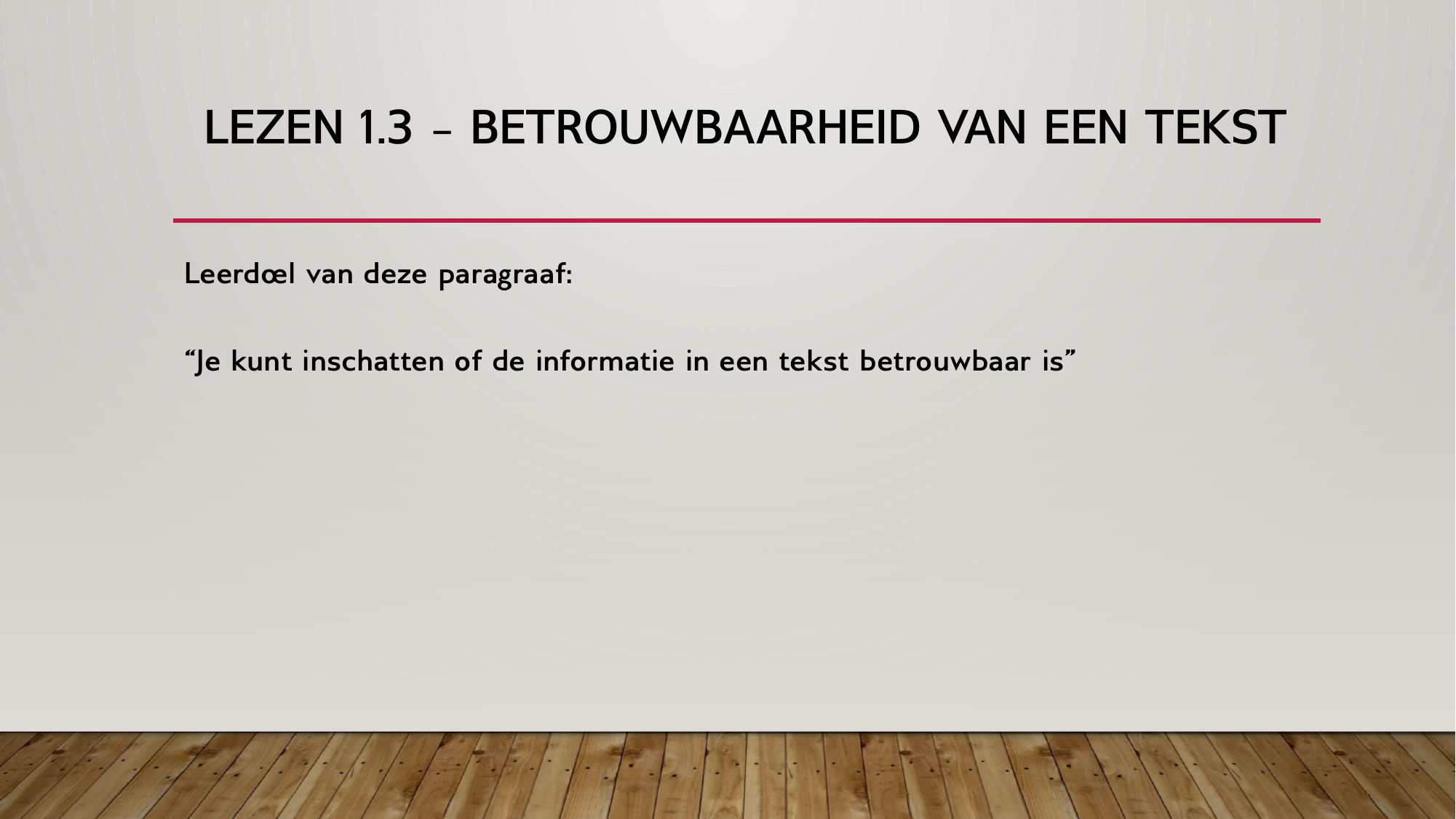

# Lezen 1.3 – Betrouwbaarheid van een tekst
Leerdoel van deze paragraaf:
“Je kunt inschatten of de informatie in een tekst betrouwbaar is”